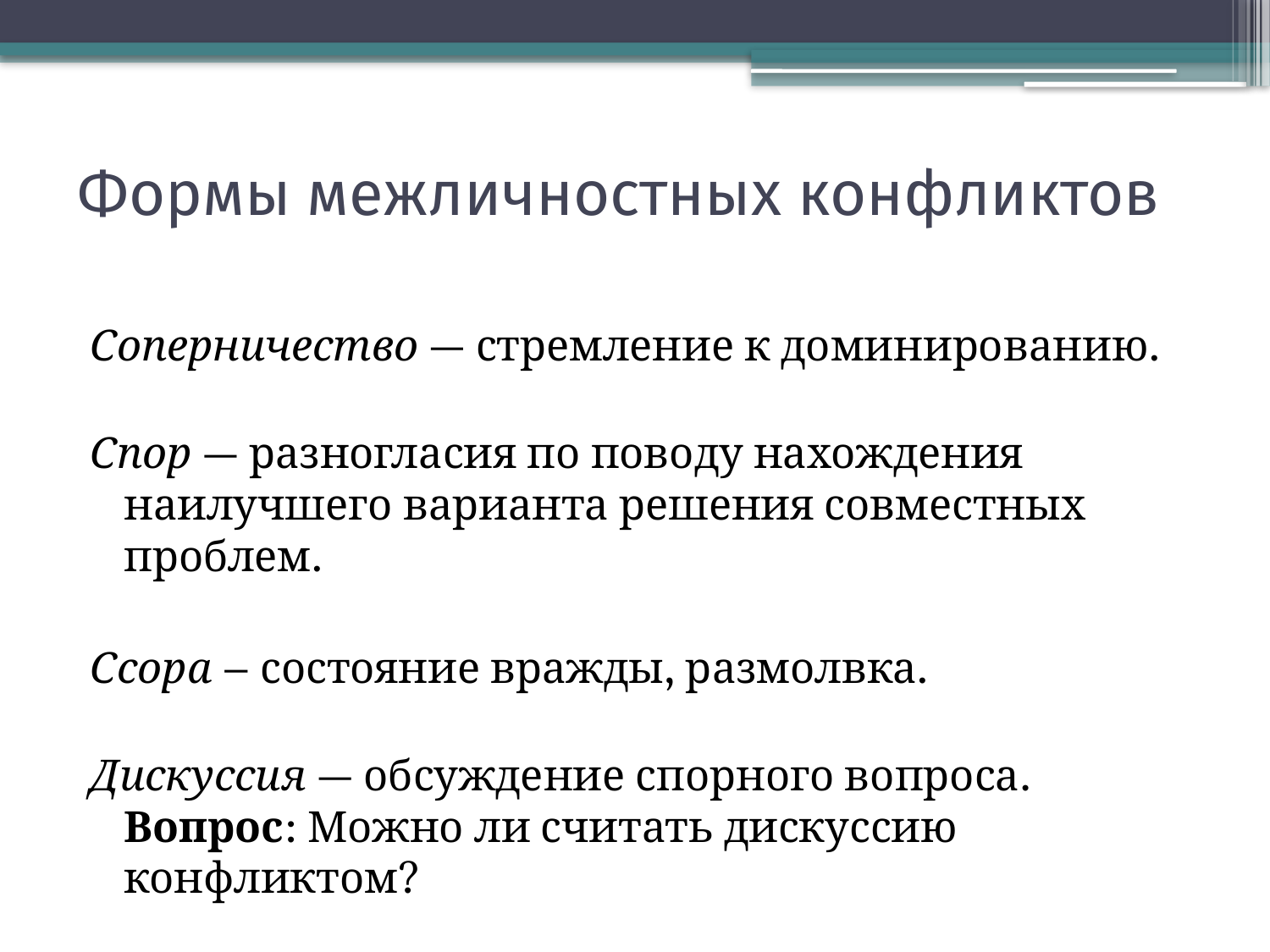

# Формы межличностных конфликтов
Соперничество — стремление к доминированию.
Спор — разногласия по поводу нахождения наилучшего варианта решения совместных проблем.

Ссора – состояние вражды, размолвка.
Дискуссия — обсуждение спорного вопроса. Вопрос: Можно ли считать дискуссию конфликтом?